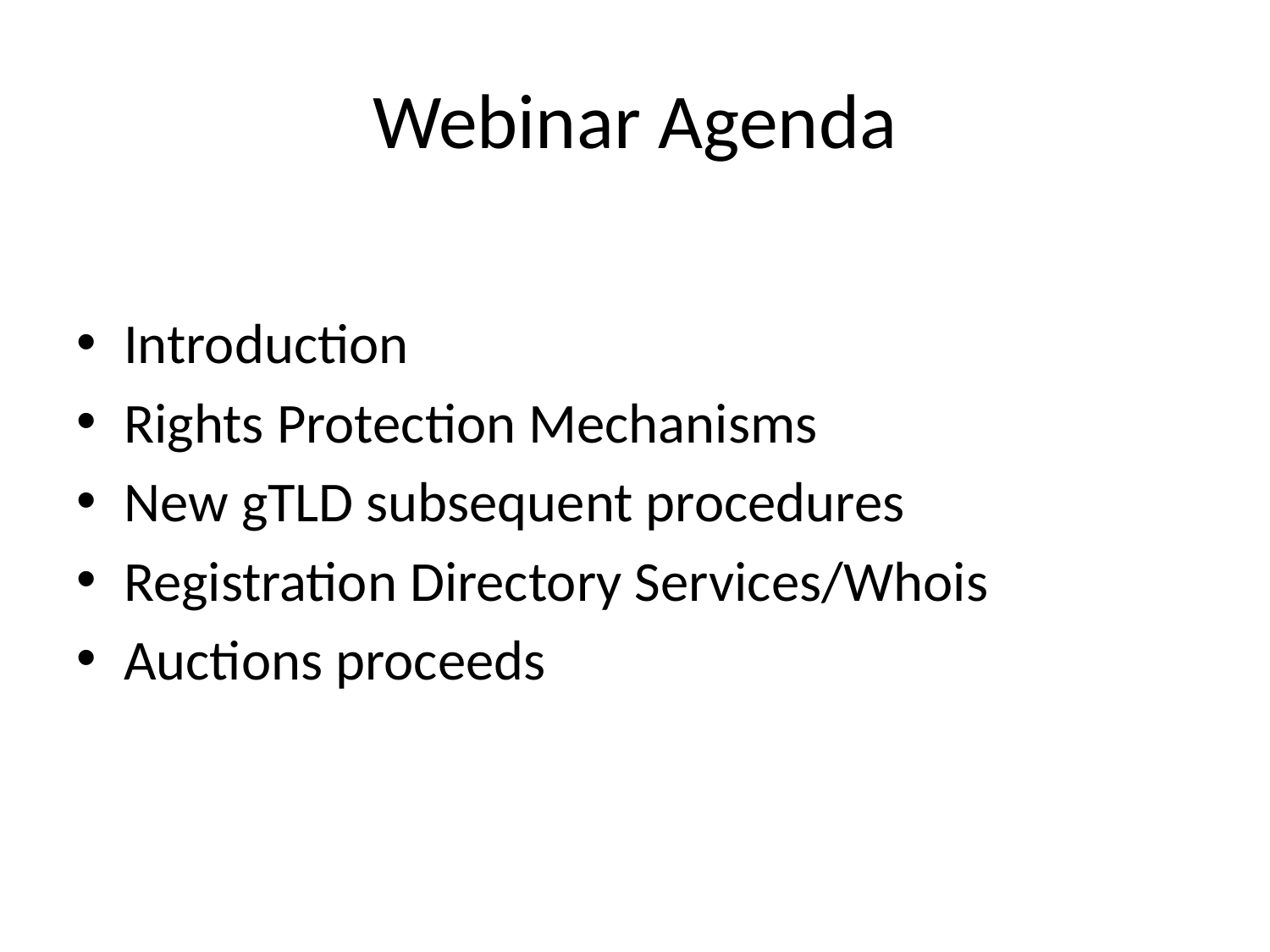

# Webinar Agenda

Introduction
Rights Protection Mechanisms
New gTLD subsequent procedures
Registration Directory Services/Whois
Auctions proceeds